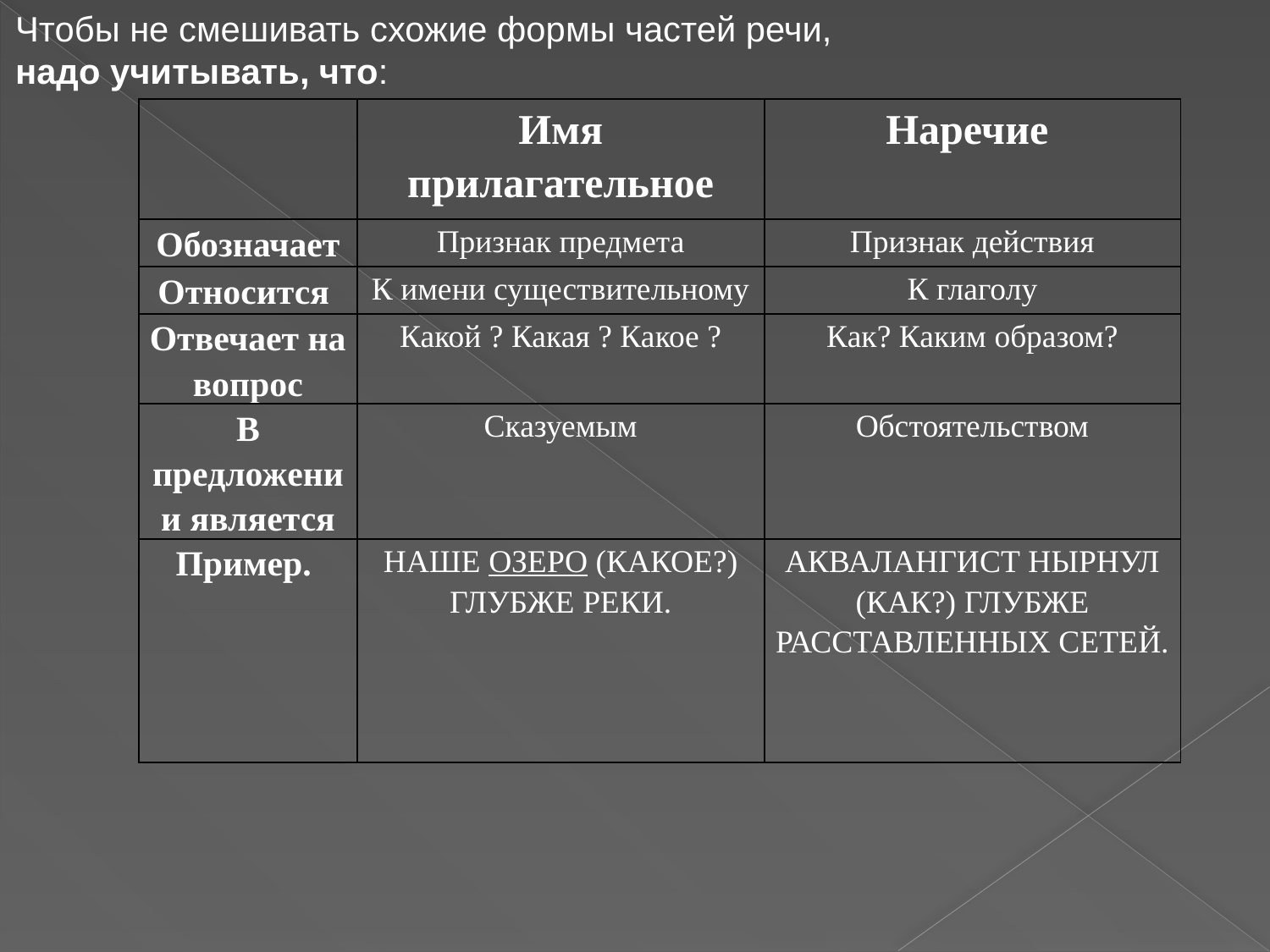

Чтобы не смешивать схожие формы частей речи,
надо учитывать, что:
|  | Имя прилагательное | Наречие |
| --- | --- | --- |
| Обозначает | Признак предмета | Признак действия |
| Относится | К имени существительному | К глаголу |
| Отвечает на вопрос | Какой ? Какая ? Какое ? | Как? Каким образом? |
| В предложении является | Сказуемым | Обстоятельством |
| Пример. | НАШЕ ОЗЕРО (КАКОЕ?) ГЛУБЖЕ РЕКИ. | АКВАЛАНГИСТ НЫРНУЛ (КАК?) ГЛУБЖЕ РАССТАВЛЕННЫХ СЕТЕЙ. |